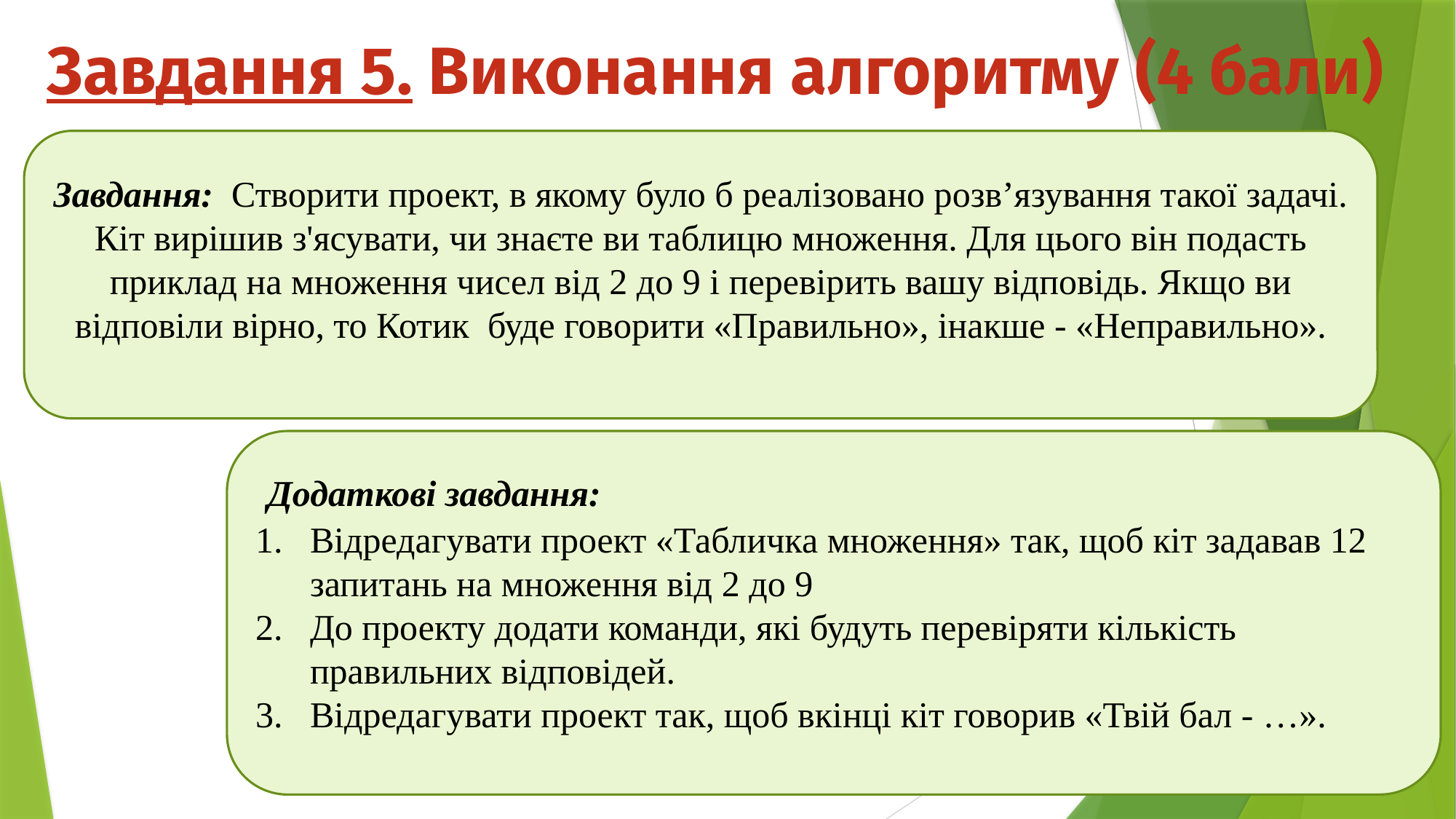

Завдання 5. Виконання алгоритму (4 бали)
Завдання:  Створити проект, в якому було б реалізовано розв’язування такої задачі. Кіт вирішив з'ясувати, чи знаєте ви таблицю множення. Для цього він подасть приклад на множення чисел від 2 до 9 і перевірить вашу відповідь. Якщо ви відповіли вірно, то Котик  буде говорити «Правильно», інакше - «Неправильно».

 Додаткові завдання:
Відредагувати проект «Табличка множення» так, щоб кіт задавав 12 запитань на множення від 2 до 9
До проекту додати команди, які будуть перевіряти кількість правильних відповідей.
Відредагувати проект так, щоб вкінці кіт говорив «Твій бал - …».